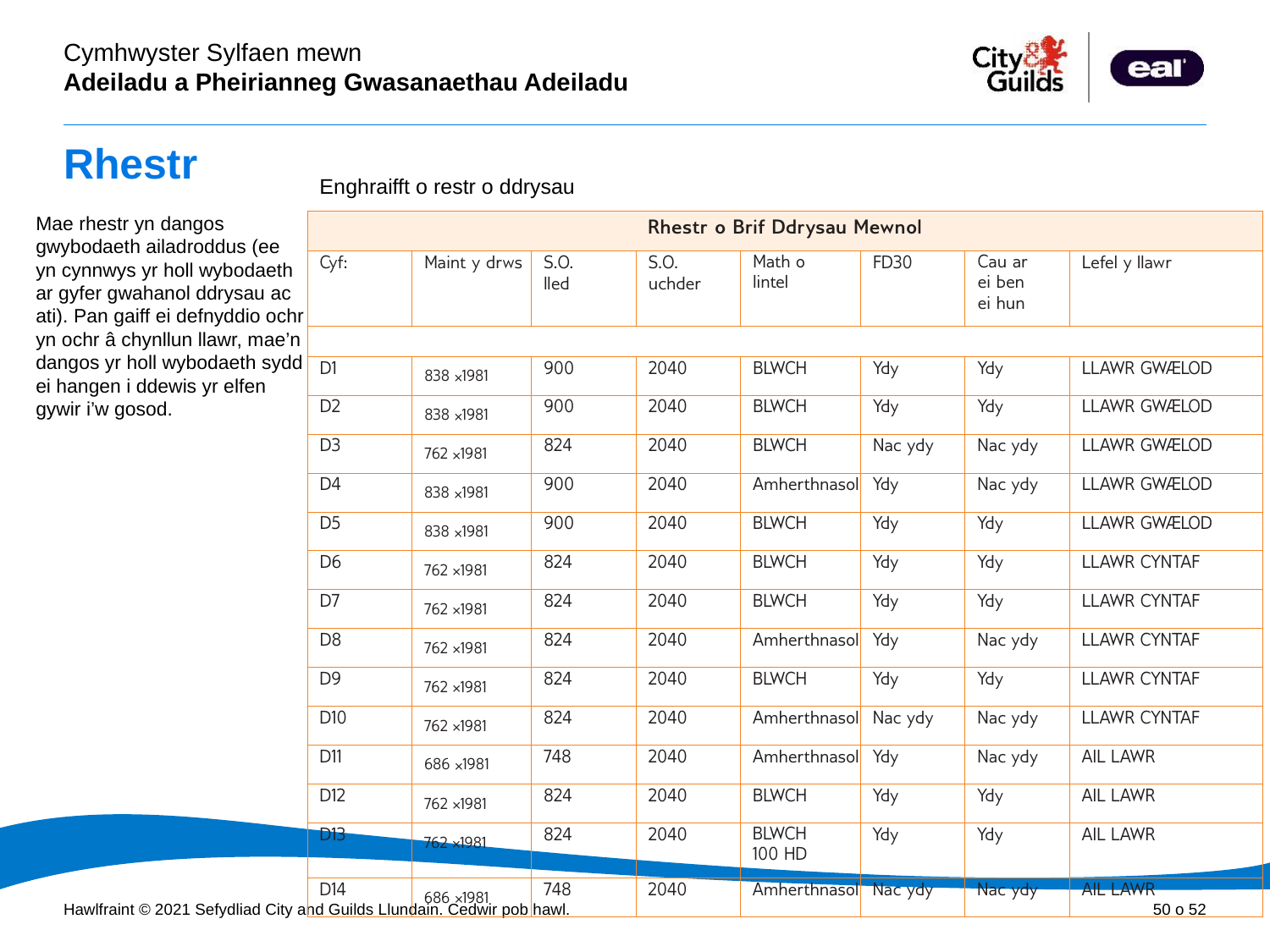

# Rhestr
Enghraifft o restr o ddrysau
Mae rhestr yn dangos gwybodaeth ailadroddus (ee yn cynnwys yr holl wybodaeth ar gyfer gwahanol ddrysau ac ati). Pan gaiff ei defnyddio ochr yn ochr â chynllun llawr, mae’n dangos yr holl wybodaeth sydd ei hangen i ddewis yr elfen gywir i’w gosod.
| Rhestr o Brif Ddrysau Mewnol |  |  |  |  |  |  |  |
| --- | --- | --- | --- | --- | --- | --- | --- |
| Cyf: | Maint y drws | S.O. lled | S.O. uchder | Math o lintel | FD30 | Cau ar ei ben ei hun | Lefel y llawr |
|  |  |  |  |  |  |  |  |
| D1 | 838 ×1981 | 900 | 2040 | BLWCH | Ydy | Ydy | LLAWR GWAELOD |
| D2 | 838 ×1981 | 900 | 2040 | BLWCH | Ydy | Ydy | LLAWR GWAELOD |
| D3 | 762 ×1981 | 824 | 2040 | BLWCH | Nac ydy | Nac ydy | LLAWR GWAELOD |
| D4 | 838 ×1981 | 900 | 2040 | Amherthnasol | Ydy | Nac ydy | LLAWR GWAELOD |
| D5 | 838 ×1981 | 900 | 2040 | BLWCH | Ydy | Ydy | LLAWR GWAELOD |
| D6 | 762 ×1981 | 824 | 2040 | BLWCH | Ydy | Ydy | LLAWR CYNTAF |
| D7 | 762 ×1981 | 824 | 2040 | BLWCH | Ydy | Ydy | LLAWR CYNTAF |
| D8 | 762 ×1981 | 824 | 2040 | Amherthnasol | Ydy | Nac ydy | LLAWR CYNTAF |
| D9 | 762 ×1981 | 824 | 2040 | BLWCH | Ydy | Ydy | LLAWR CYNTAF |
| D10 | 762 ×1981 | 824 | 2040 | Amherthnasol | Nac ydy | Nac ydy | LLAWR CYNTAF |
| D11 | 686 ×1981 | 748 | 2040 | Amherthnasol | Ydy | Nac ydy | AIL LAWR |
| D12 | 762 ×1981 | 824 | 2040 | BLWCH | Ydy | Ydy | AIL LAWR |
| D13 | 762 ×1981 | 824 | 2040 | BLWCH 100 HD | Ydy | Ydy | AIL LAWR |
| D14 | 686 ×1981 | 748 | 2040 | Amherthnasol | Nac ydy | Nac ydy | AIL LAWR |